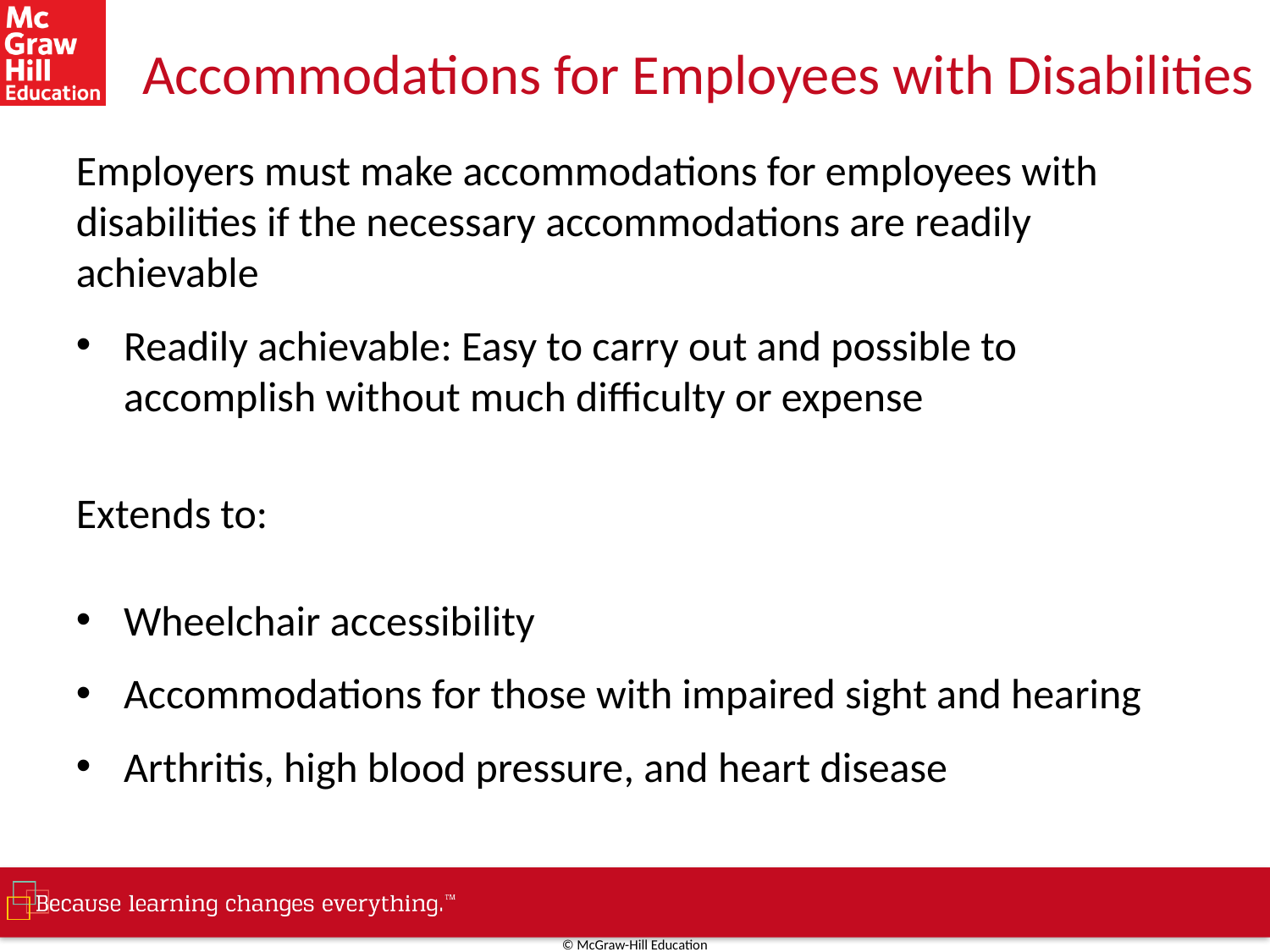

# Accommodations for Employees with Disabilities
Employers must make accommodations for employees with disabilities if the necessary accommodations are readily achievable
Readily achievable: Easy to carry out and possible to accomplish without much difficulty or expense

Extends to:

Wheelchair accessibility
Accommodations for those with impaired sight and hearing
Arthritis, high blood pressure, and heart disease